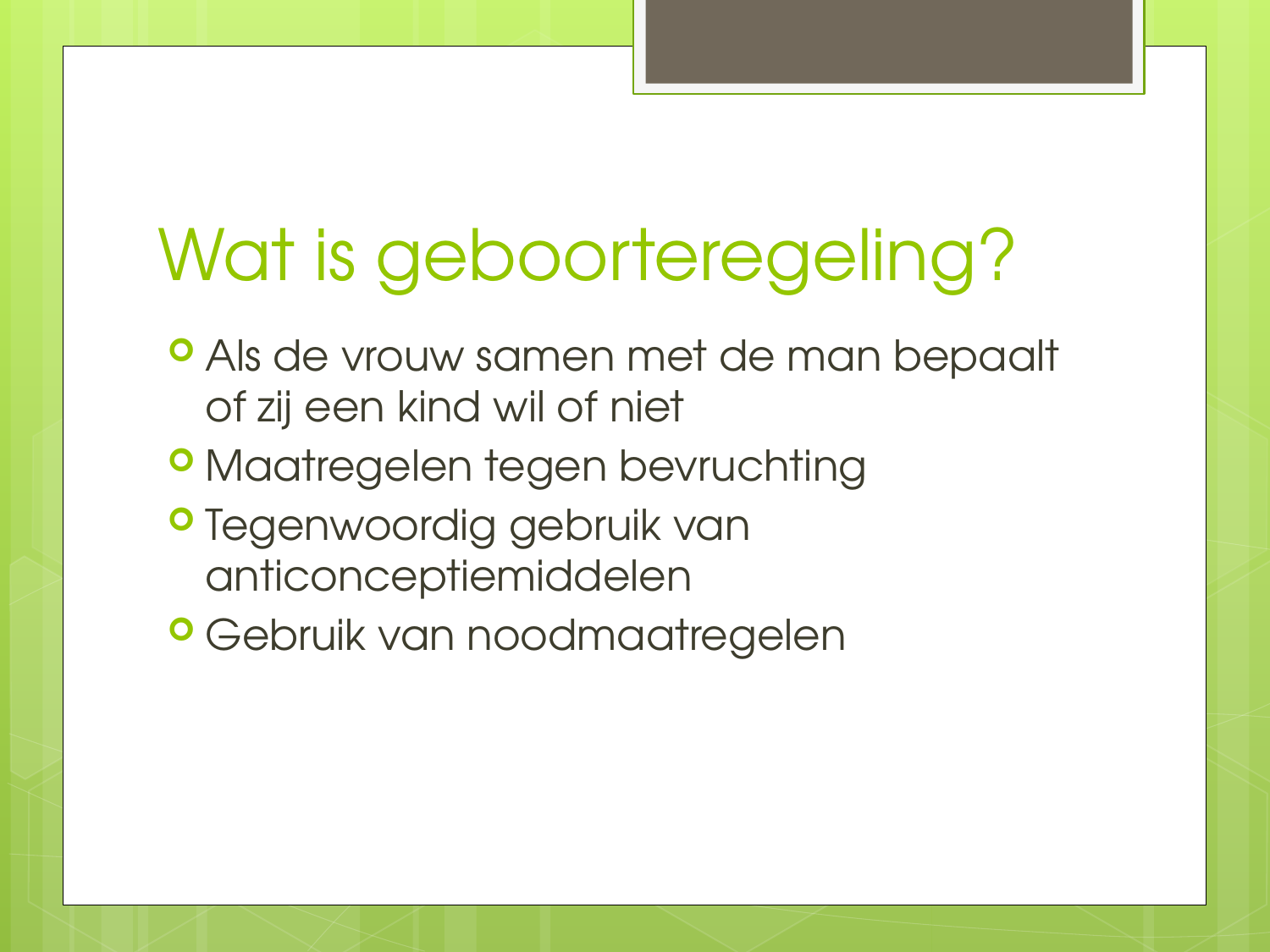

# Wat is geboorteregeling?
Als de vrouw samen met de man bepaalt of zij een kind wil of niet
Maatregelen tegen bevruchting
Tegenwoordig gebruik van anticonceptiemiddelen
Gebruik van noodmaatregelen